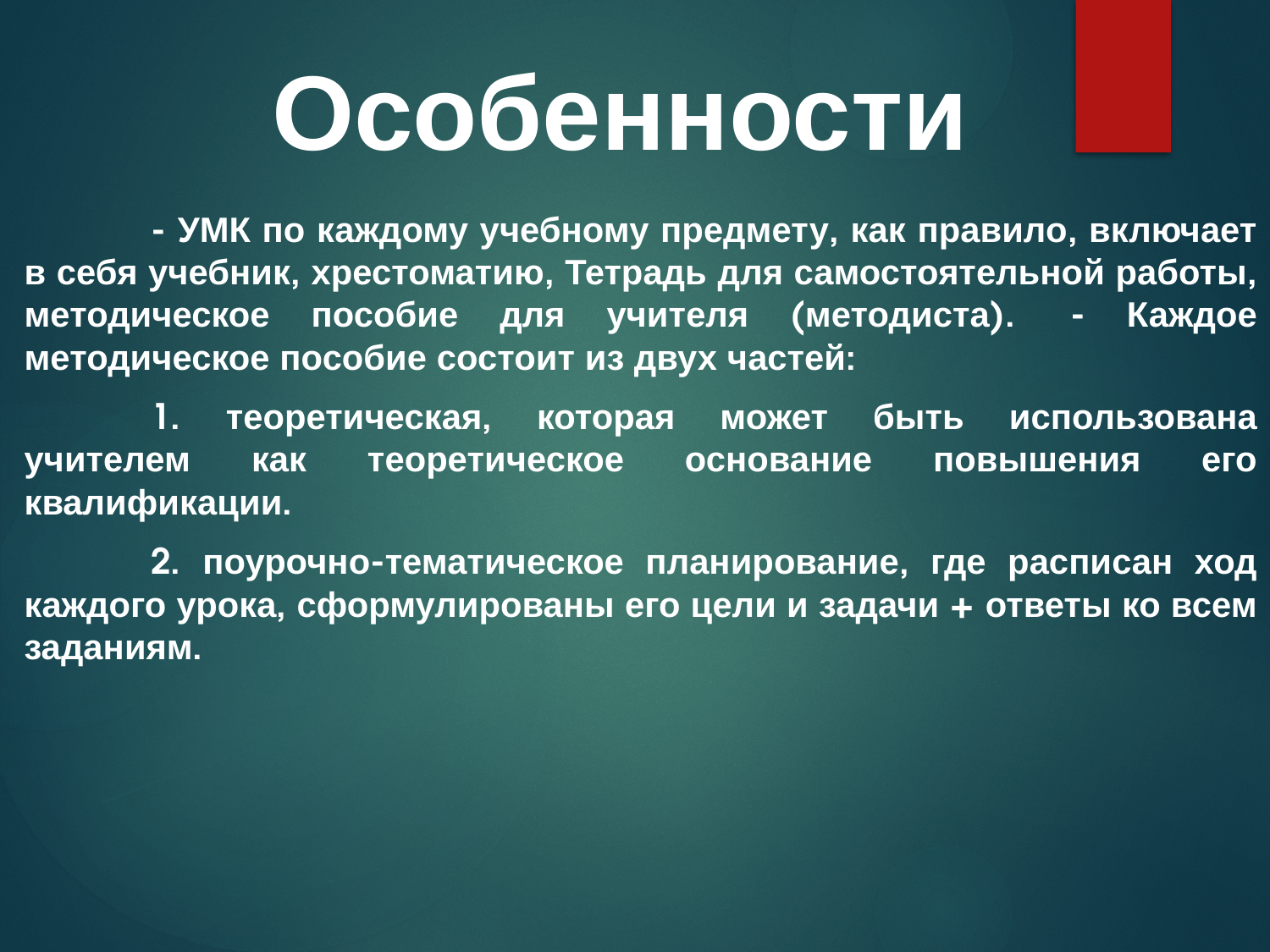

# Особенности
	- УМК по каждому учебному предмету, как правило, включает в себя учебник, хрестоматию, Тетрадь для самостоятельной работы, методическое пособие для учителя (методиста). 	- Каждое методическое пособие состоит из двух частей:
	1. теоретическая, которая может быть использована учителем как теоретическое основание повышения его квалификации.
	2. поурочно-тематическое планирование, где расписан ход каждого урока, сформулированы его цели и задачи + ответы ко всем заданиям.